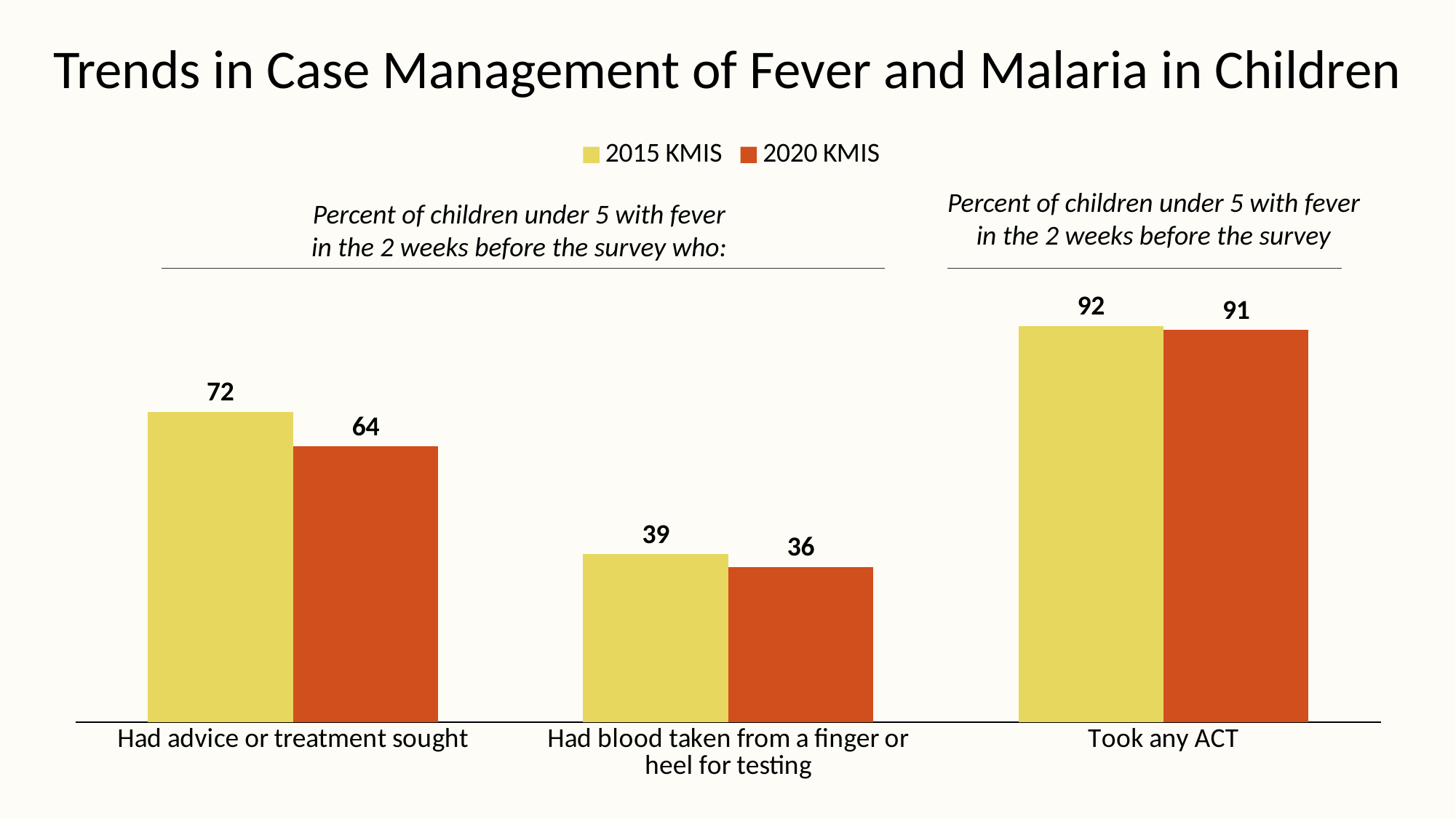

# Trends in Case Management of Fever and Malaria in Children

### Chart

| Category | 2015 KMIS | 2020 KMIS |
|---|---|---|
| Had advice or treatment sought | 72.0 | 64.0 |
| Had blood taken from a finger or heel for testing | 39.0 | 36.0 |
| Took any ACT | 92.0 | 91.0 |
Percent of children under 5 with fever in the 2 weeks before the survey
Percent of children under 5 with fever
in the 2 weeks before the survey who: